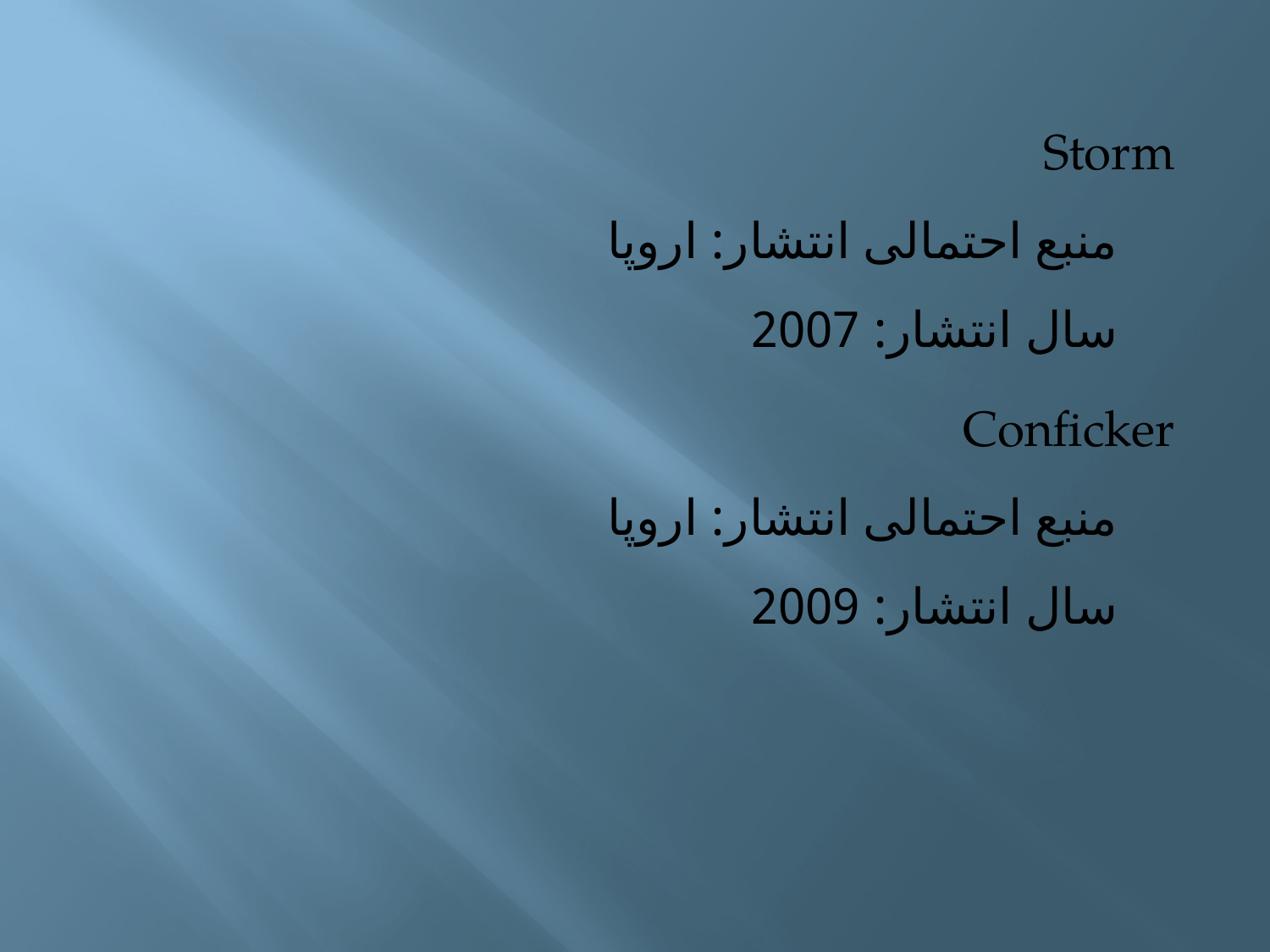

Storm
منبع احتمالی انتشار: اروپا
سال انتشار: 2007
Conficker
منبع احتمالی انتشار: اروپا
سال انتشار: 2009